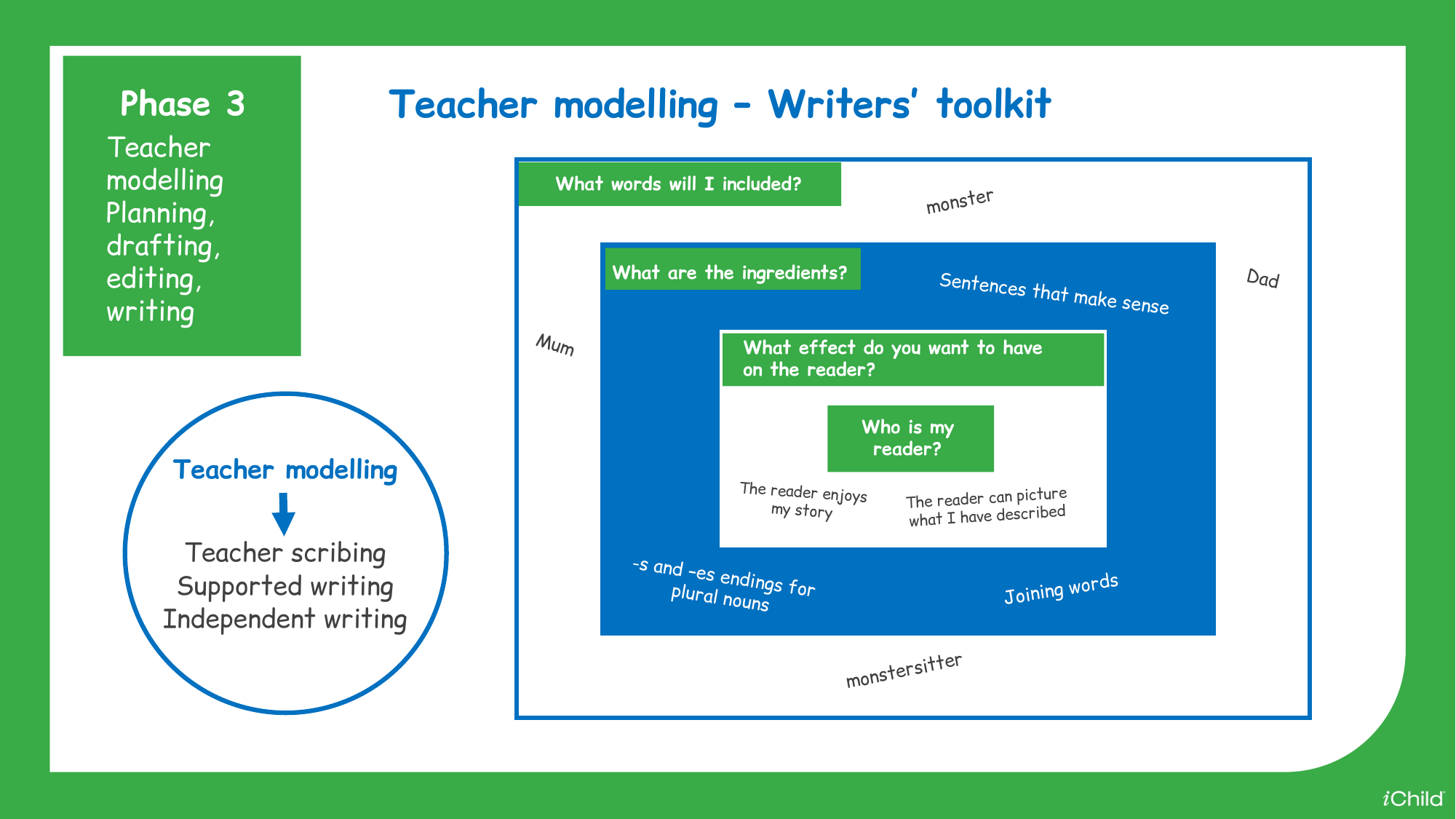

Phase 3
Teacher modelling
Planning, drafting, editing, writing
Teacher modelling – Writers’ toolkit

What words will I included?
monster
Dad
Mum
monstersitter

What are the ingredients?
Sentences that make sense
-s and –es endings for plural nouns
Joining words

What effect do you want to have on the reader?

The reader enjoys
my story
The reader can picture what I have described

Teacher modelling
Teacher scribing
Supported writing
Independent writing

Who is my reader?